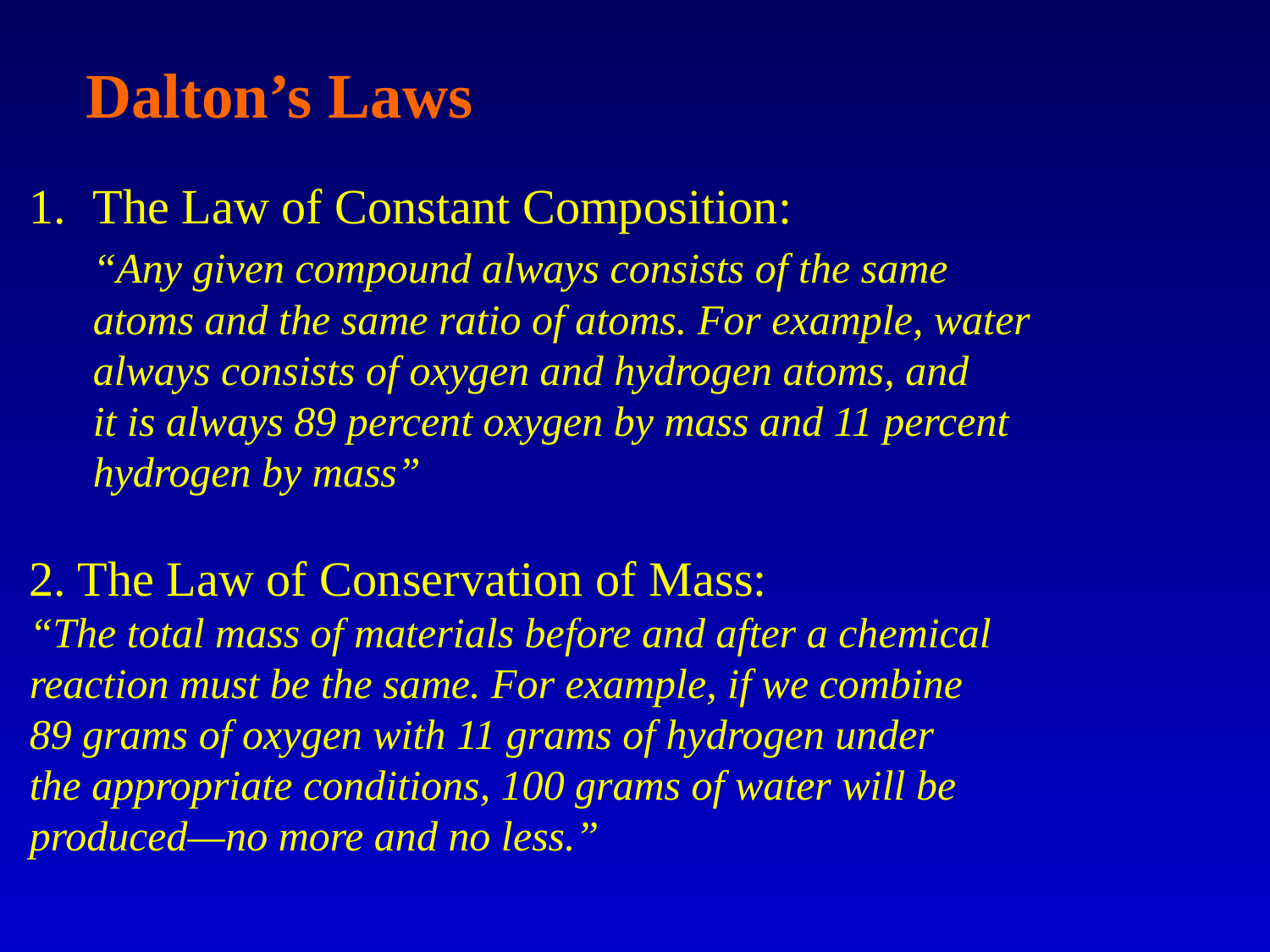

Dalton’s Laws
The Law of Constant Composition:
	“Any given compound always consists of the same
atoms and the same ratio of atoms. For example, water
always consists of oxygen and hydrogen atoms, and
it is always 89 percent oxygen by mass and 11 percent
hydrogen by mass”

2. The Law of Conservation of Mass:
“The total mass of materials before and after a chemical
reaction must be the same. For example, if we combine
89 grams of oxygen with 11 grams of hydrogen under
the appropriate conditions, 100 grams of water will be
produced—no more and no less.”